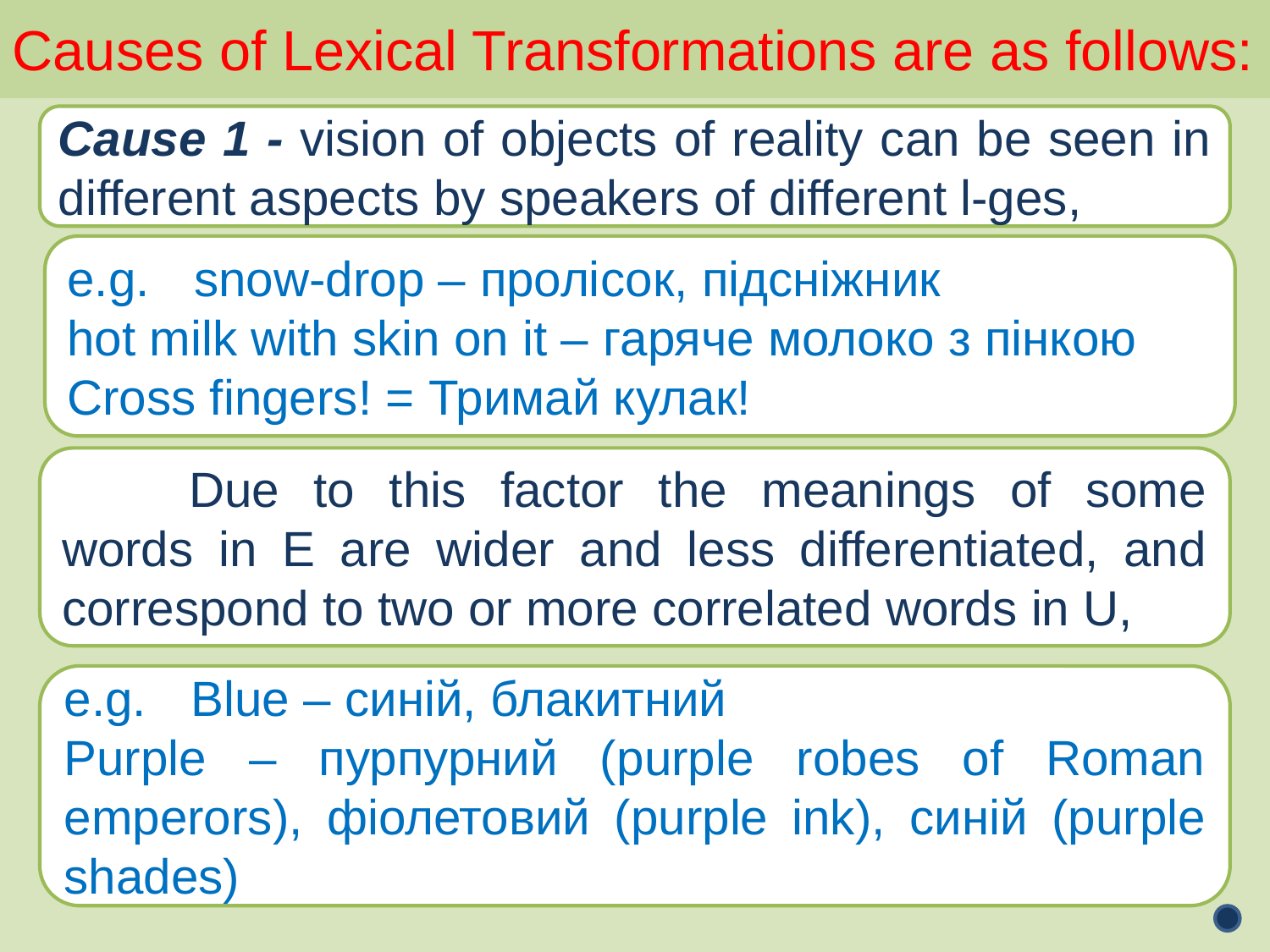

Causes of Lexical Transformations are as follows:
Cause 1 - vision of objects of reality can be seen in different aspects by speakers of different l-ges,
e.g. 	snow-drop – пролісок, підсніжник
hot milk with skin on it – гаряче молоко з пінкою
Cross fingers! = Тримай кулак!
	Due to this factor the meanings of some words in E are wider and less differentiated, and correspond to two or more correlated words in U,
e.g. 	Blue – синій, блакитний
Purple – пурпурний (purple robes of Roman emperors), фіолетовий (purple ink), синій (purple shades)